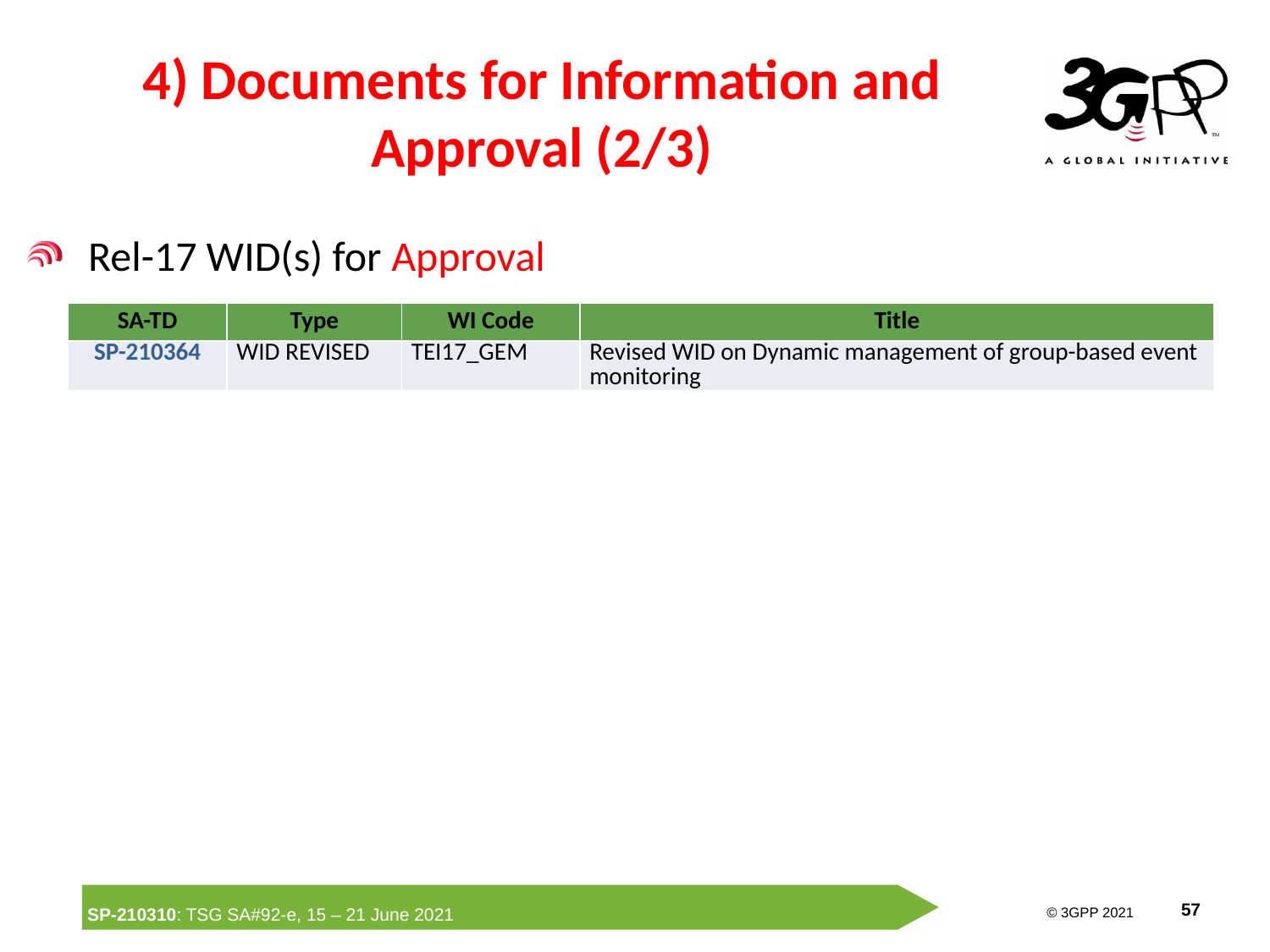

# 4) Documents for Information and Approval (2/3)
Rel-17 WID(s) for Approval

| SA-TD | Type | WI Code | Title |
| --- | --- | --- | --- |
| SP-210364 | WID REVISED | TEI17\_GEM | Revised WID on Dynamic management of group-based event monitoring |